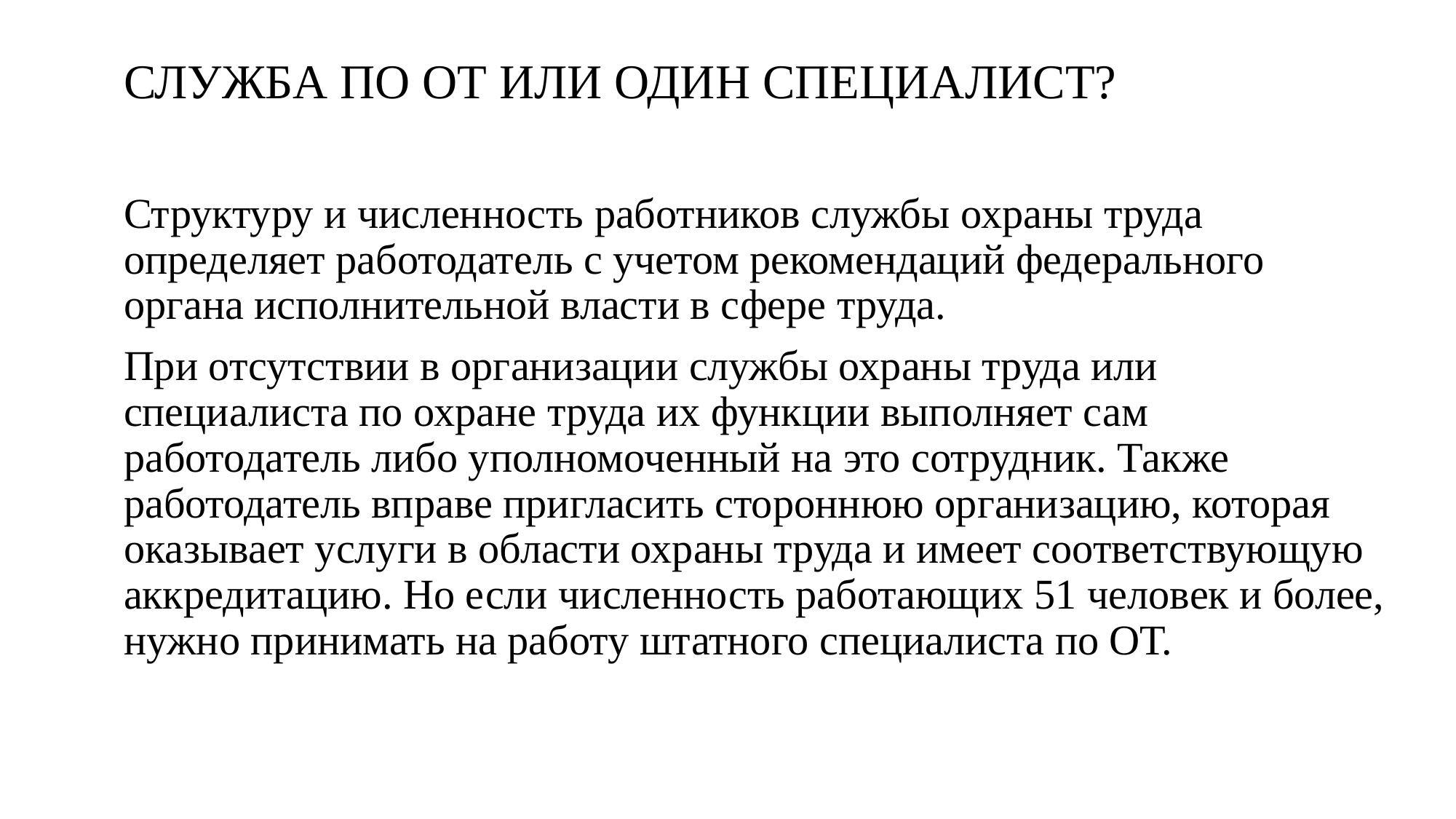

# Служба по от или один специалист?
Структуру и численность работников службы охраны труда определяет работодатель с учетом рекомендаций федерального органа исполнительной власти в сфере труда.
При отсутствии в организации службы охраны труда или специалиста по охране труда их функции выполняет сам работодатель либо уполномоченный на это сотрудник. Также работодатель вправе пригласить стороннюю организацию, которая оказывает услуги в области охраны труда и имеет соответствующую аккредитацию. Но если численность работающих 51 человек и более, нужно принимать на работу штатного специалиста по ОТ.